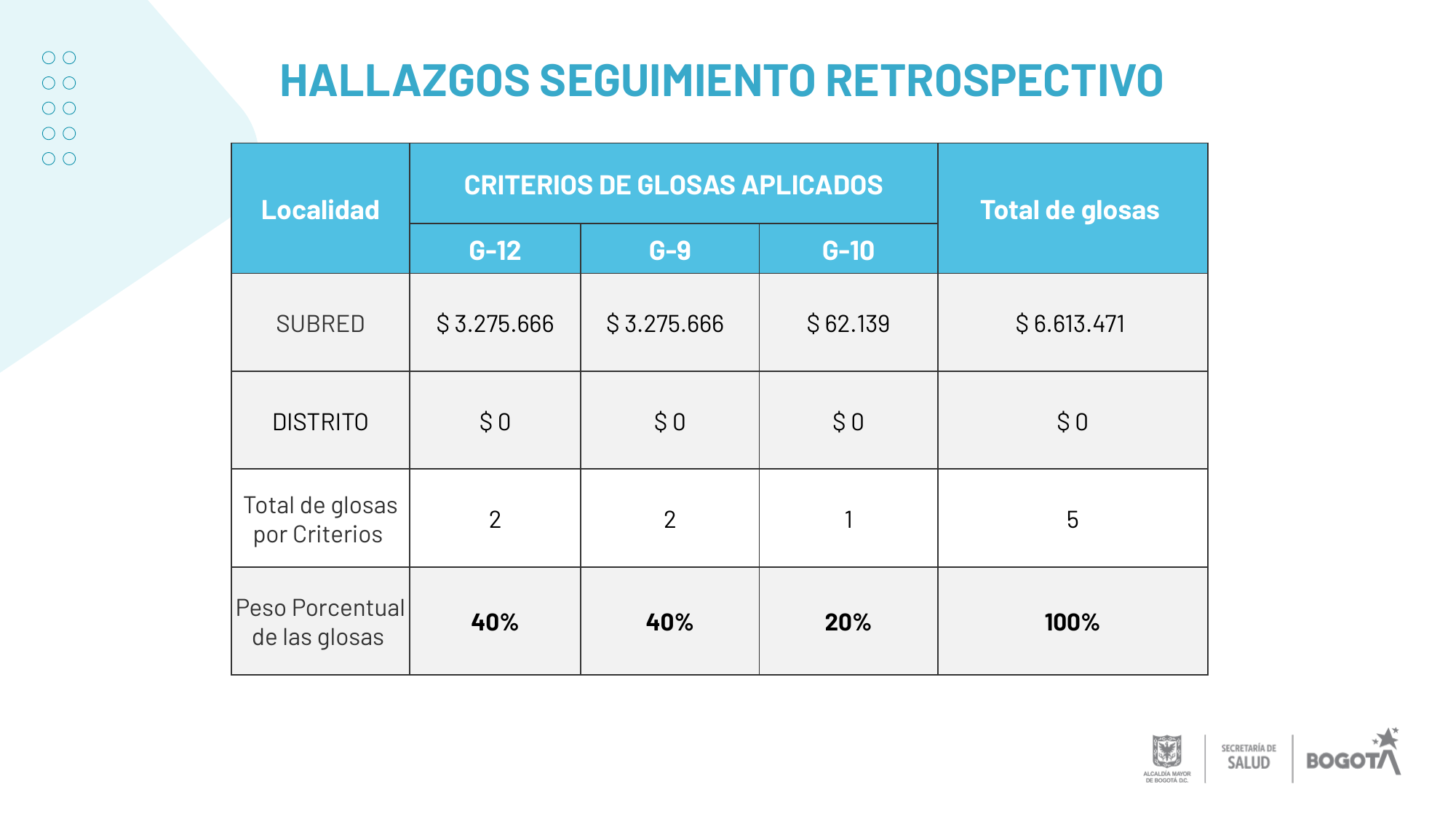

# HALLAZGOS SEGUIMIENTO RETROSPECTIVO
| Localidad | CRITERIOS DE GLOSAS APLICADOS |  |  | Total de glosas |
| --- | --- | --- | --- | --- |
|  | G-12 | G-9 | G-10 |  |
| SUBRED | $ 3.275.666 | $ 3.275.666 | $ 62.139 | $ 6.613.471 |
| DISTRITO | $ 0 | $ 0 | $ 0 | $ 0 |
| Total de glosas por Criterios | 2 | 2 | 1 | 5 |
| Peso Porcentual de las glosas | 40% | 40% | 20% | 100% |